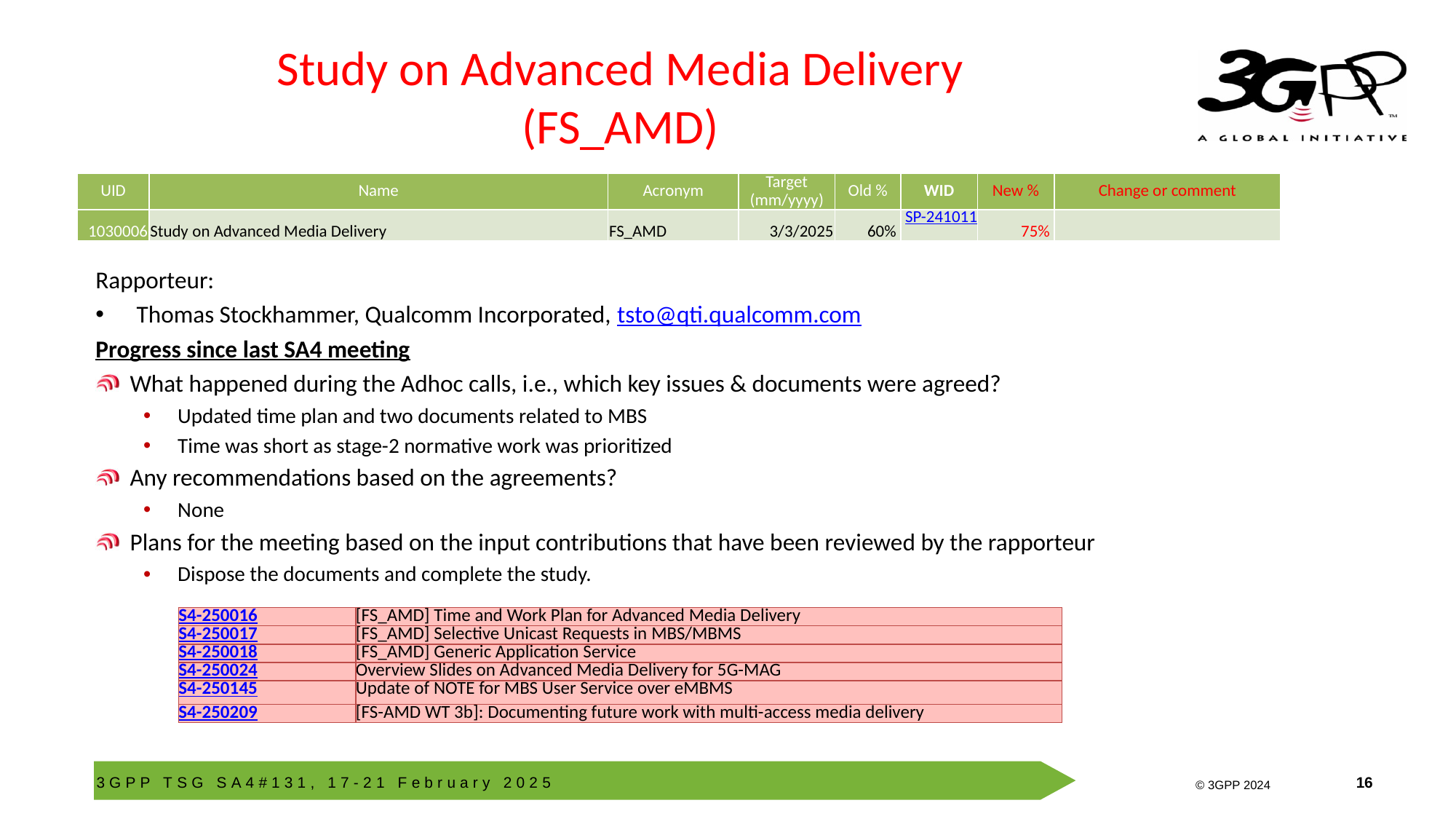

# Study on Advanced Media Delivery (FS_AMD)
| UID | Name | Acronym | Target (mm/yyyy) | Old % | WID | New % | Change or comment |
| --- | --- | --- | --- | --- | --- | --- | --- |
| 1030006 | Study on Advanced Media Delivery | FS\_AMD | 3/3/2025 | 60% | SP-241011 | 75% |  |
Rapporteur:
Thomas Stockhammer, Qualcomm Incorporated, tsto@qti.qualcomm.com
Progress since last SA4 meeting
What happened during the Adhoc calls, i.e., which key issues & documents were agreed?
Updated time plan and two documents related to MBS
Time was short as stage-2 normative work was prioritized
Any recommendations based on the agreements?
None
Plans for the meeting based on the input contributions that have been reviewed by the rapporteur
Dispose the documents and complete the study.

| S4-250016 | [FS\_AMD] Time and Work Plan for Advanced Media Delivery |
| --- | --- |
| S4-250017 | [FS\_AMD] Selective Unicast Requests in MBS/MBMS |
| S4-250018 | [FS\_AMD] Generic Application Service |
| S4-250024 | Overview Slides on Advanced Media Delivery for 5G-MAG |
| S4-250145 | Update of NOTE for MBS User Service over eMBMS |
| S4-250209 | [FS-AMD WT 3b]: Documenting future work with multi-access media delivery |